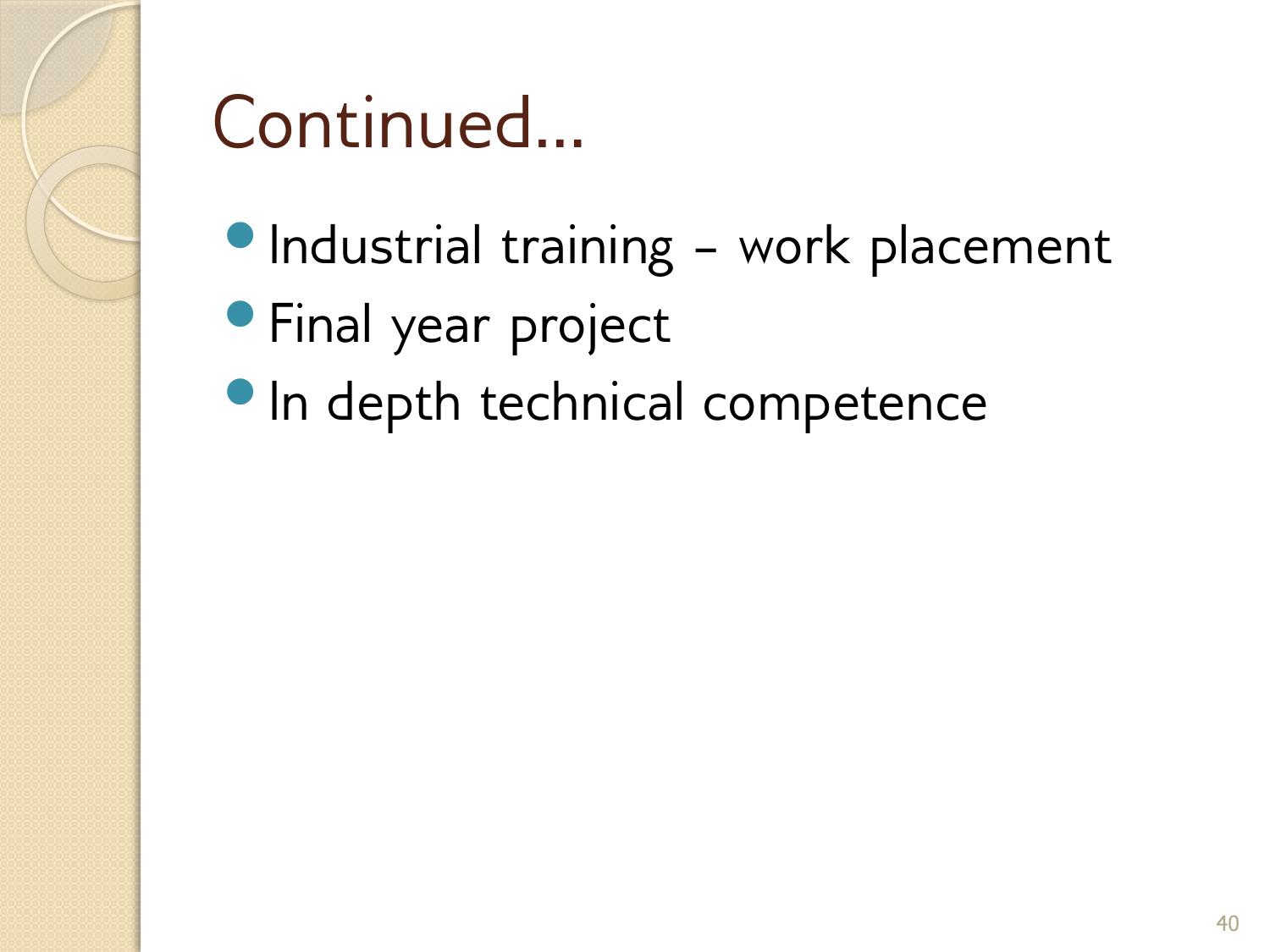

# Continued…
Industrial training – work placement
Final year project
In depth technical competence
40